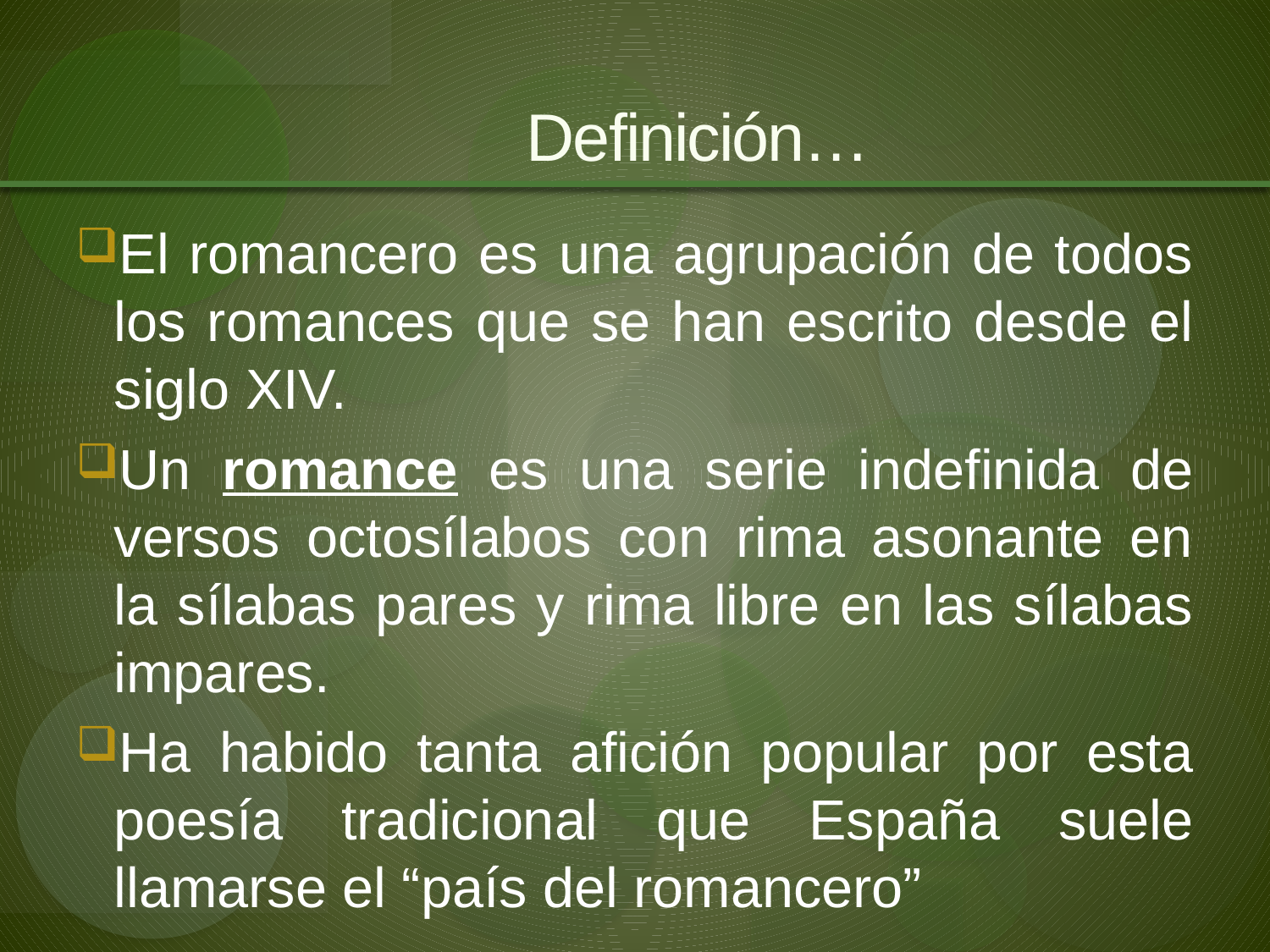

# Definición…
El romancero es una agrupación de todos los romances que se han escrito desde el siglo XIV.
Un romance es una serie indefinida de versos octosílabos con rima asonante en la sílabas pares y rima libre en las sílabas impares.
Ha habido tanta afición popular por esta poesía tradicional que España suele llamarse el “país del romancero”